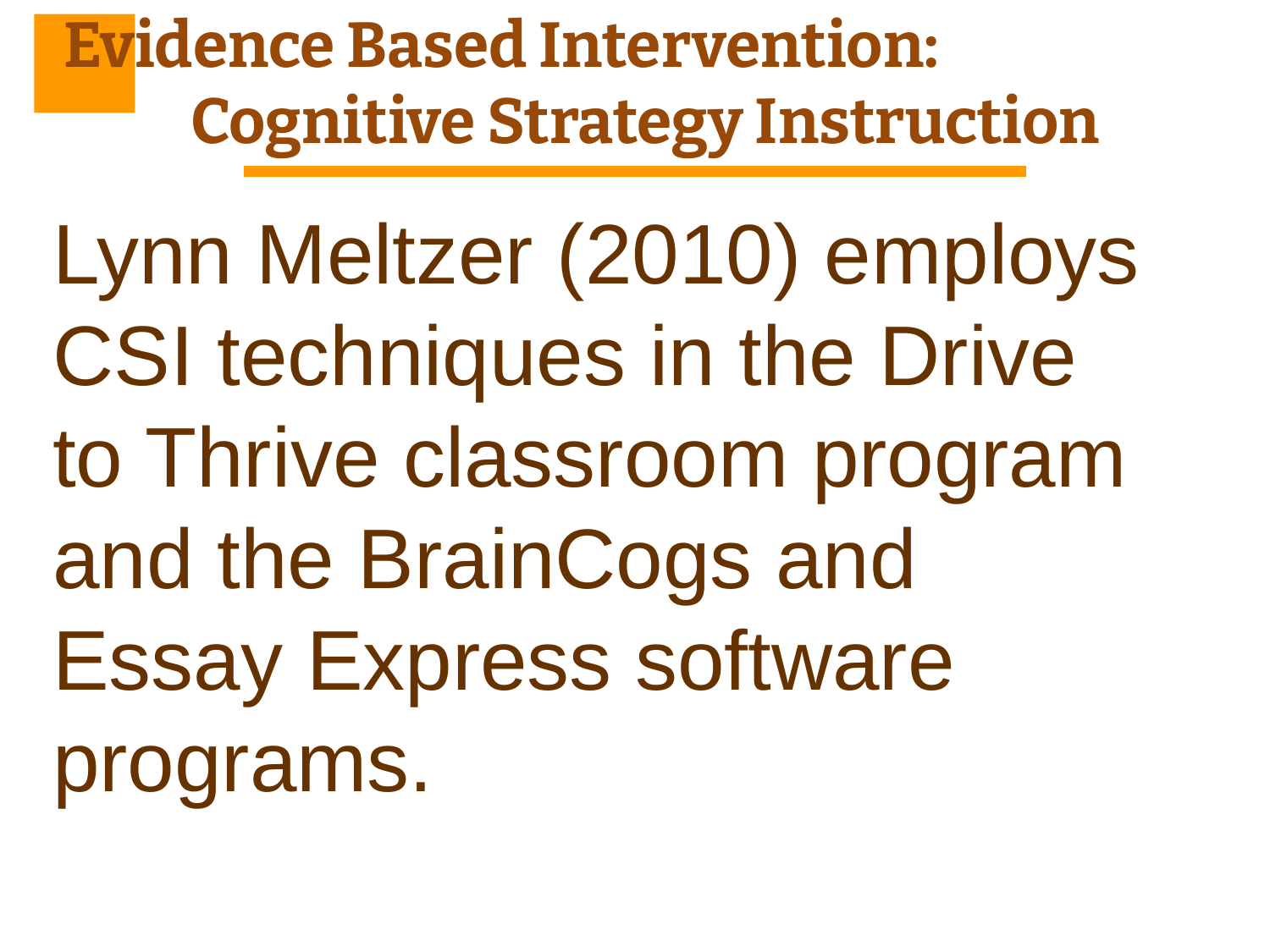

# Evidence Based Intervention: Cognitive Strategy Instruction

Lynn Meltzer (2010) employs CSI techniques in the Drive to Thrive classroom program and the BrainCogs and Essay Express software programs.